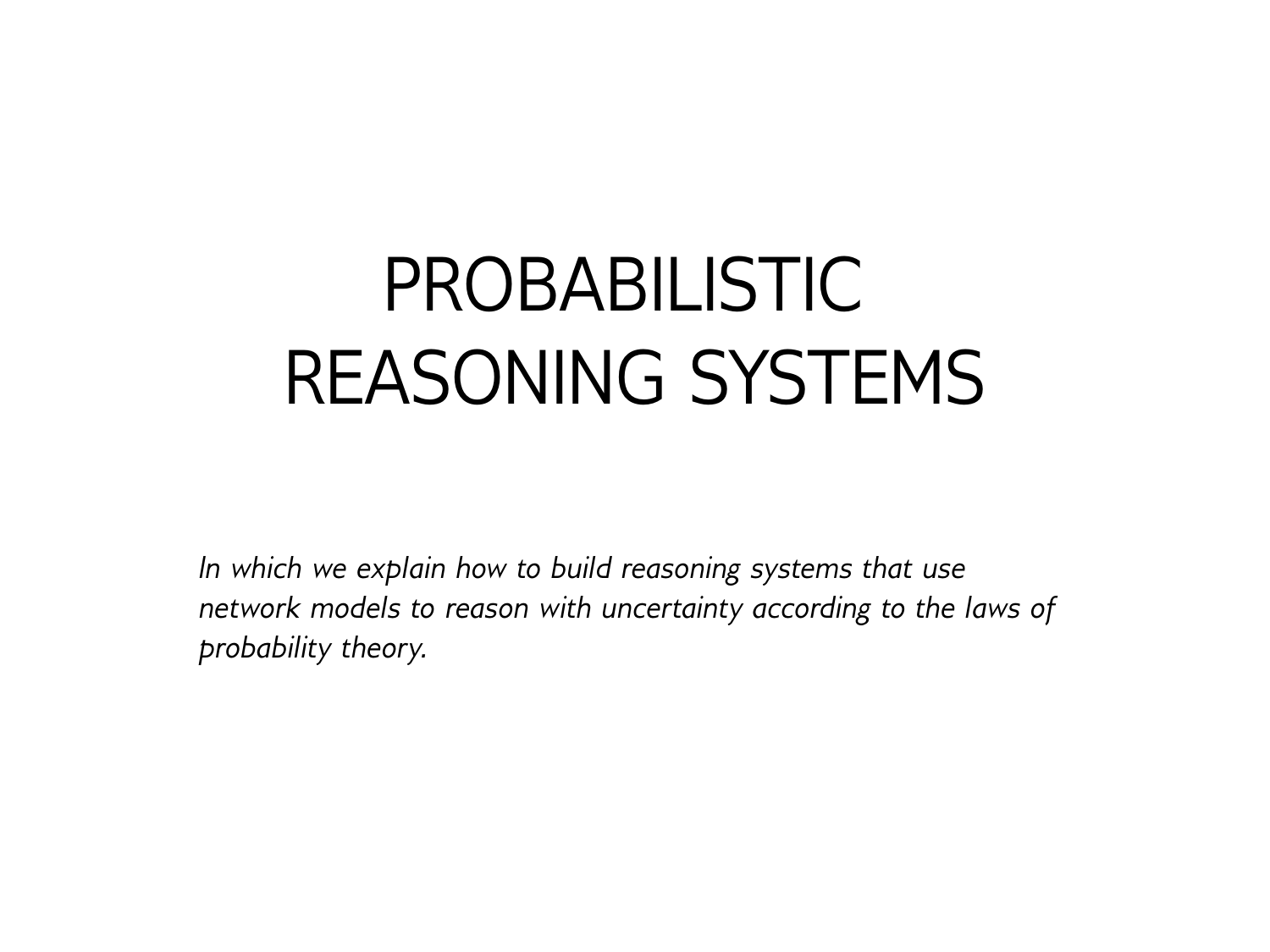

# PROBABILISTIC
REASONING SYSTEMS
In which we explain how to build reasoning systems that use network models to reason with uncertainty according to the laws of probability theory.